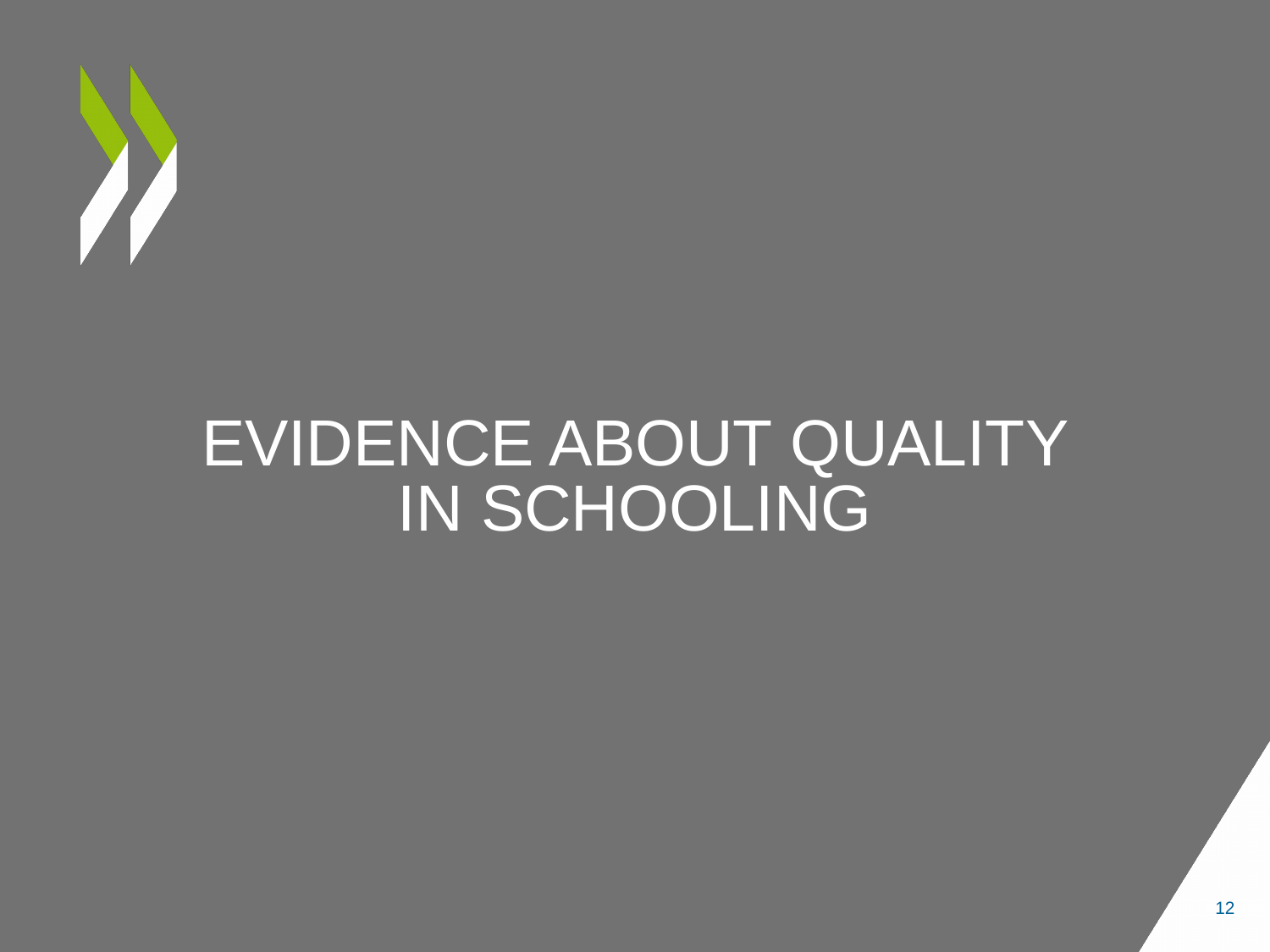

# evidence About Quality in schooling
12